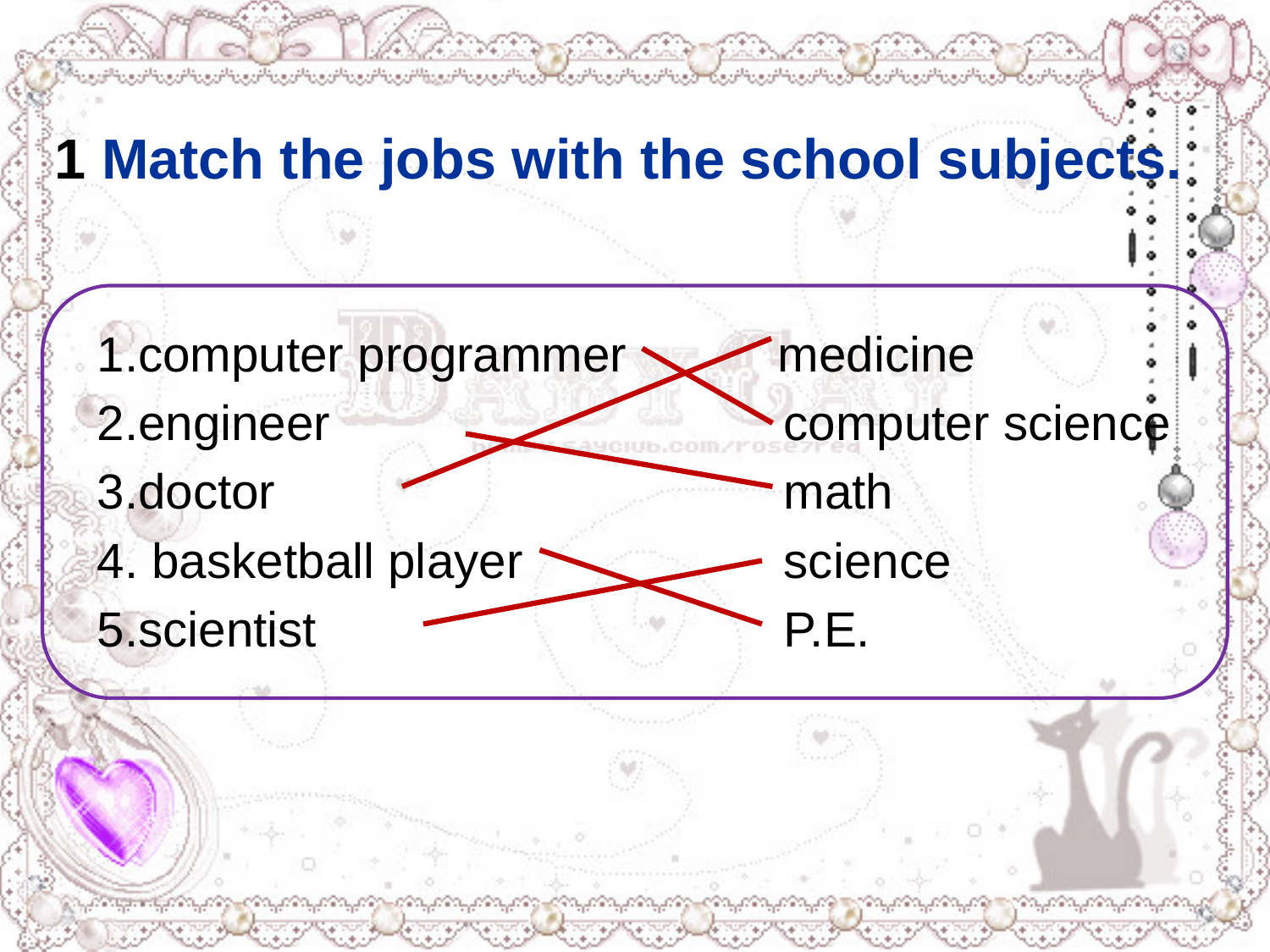

1 Match the jobs with the school subjects.

1.computer programmer           medicine
2.engineer                                 computer science
3.doctor                                     math
4. basketball player                   science
5.scientist                                  P.E.